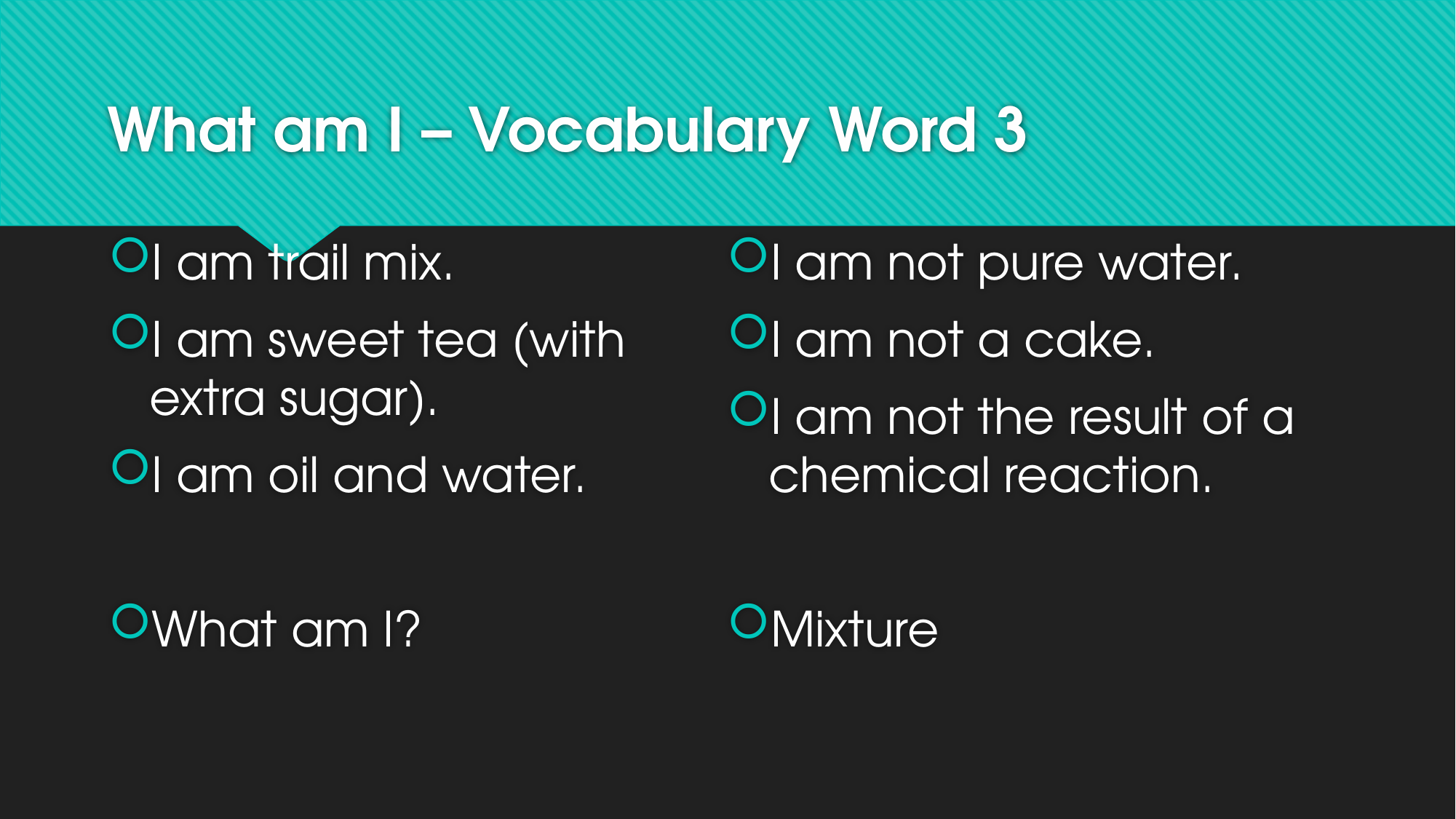

# What am I – Vocabulary Word 3
I am trail mix.
I am sweet tea (with extra sugar).
I am oil and water.

What am I?

I am not pure water.
I am not a cake.
I am not the result of a chemical reaction.

Mixture